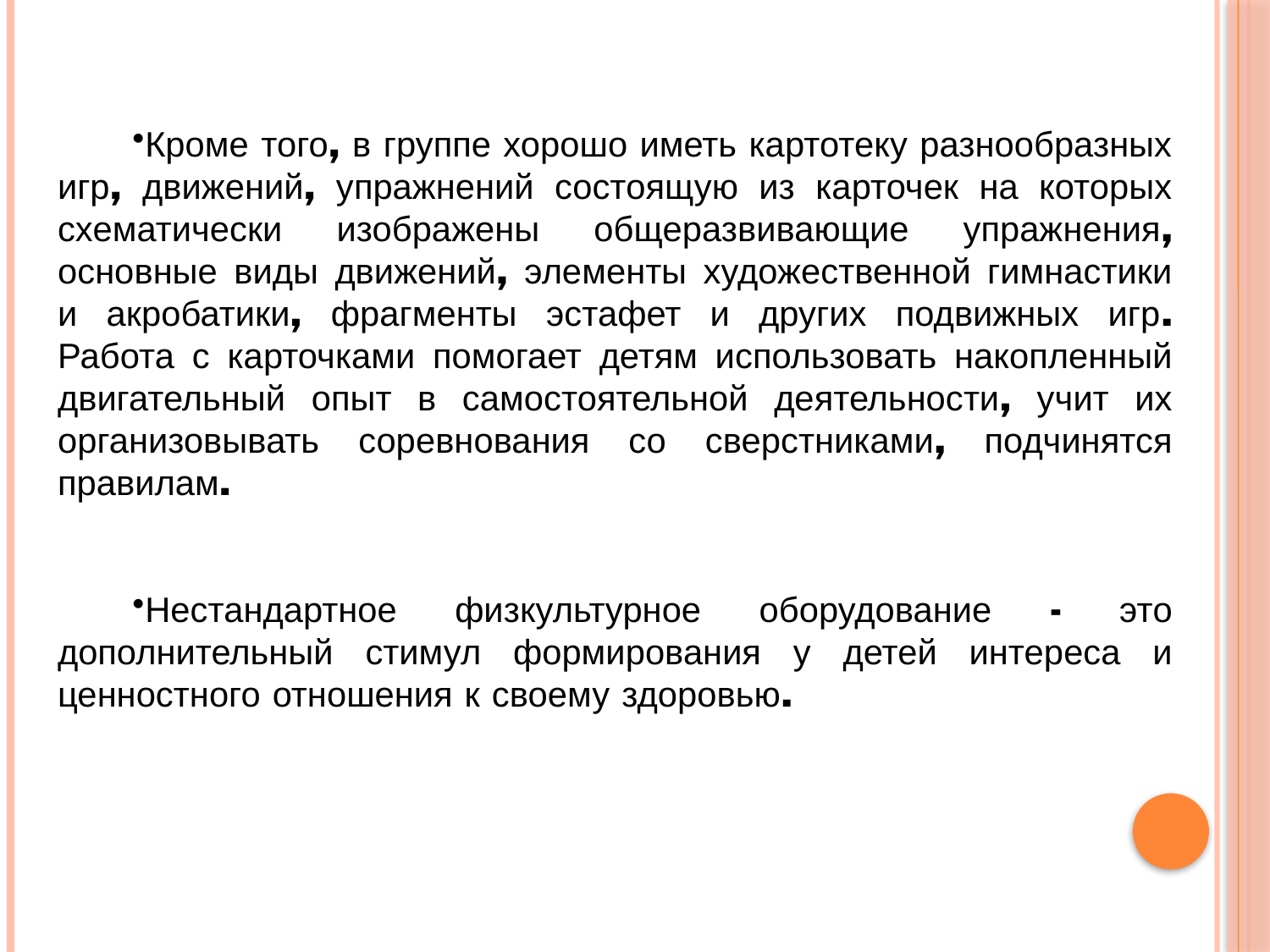

Кроме того, в группе хорошо иметь картотеку разнообразных игр, движений, упражнений состоящую из карточек на которых схематически изображены общеразвивающие упражнения, основные виды движений, элементы художественной гимнастики и акробатики, фрагменты эстафет и других подвижных игр. Работа с карточками помогает детям использовать накопленный двигательный опыт в самостоятельной деятельности, учит их организовывать соревнования со сверстниками, подчинятся правилам.

Нестандартное физкультурное оборудование - это дополнительный стимул формирования у детей интереса и ценностного отношения к своему здоровью.